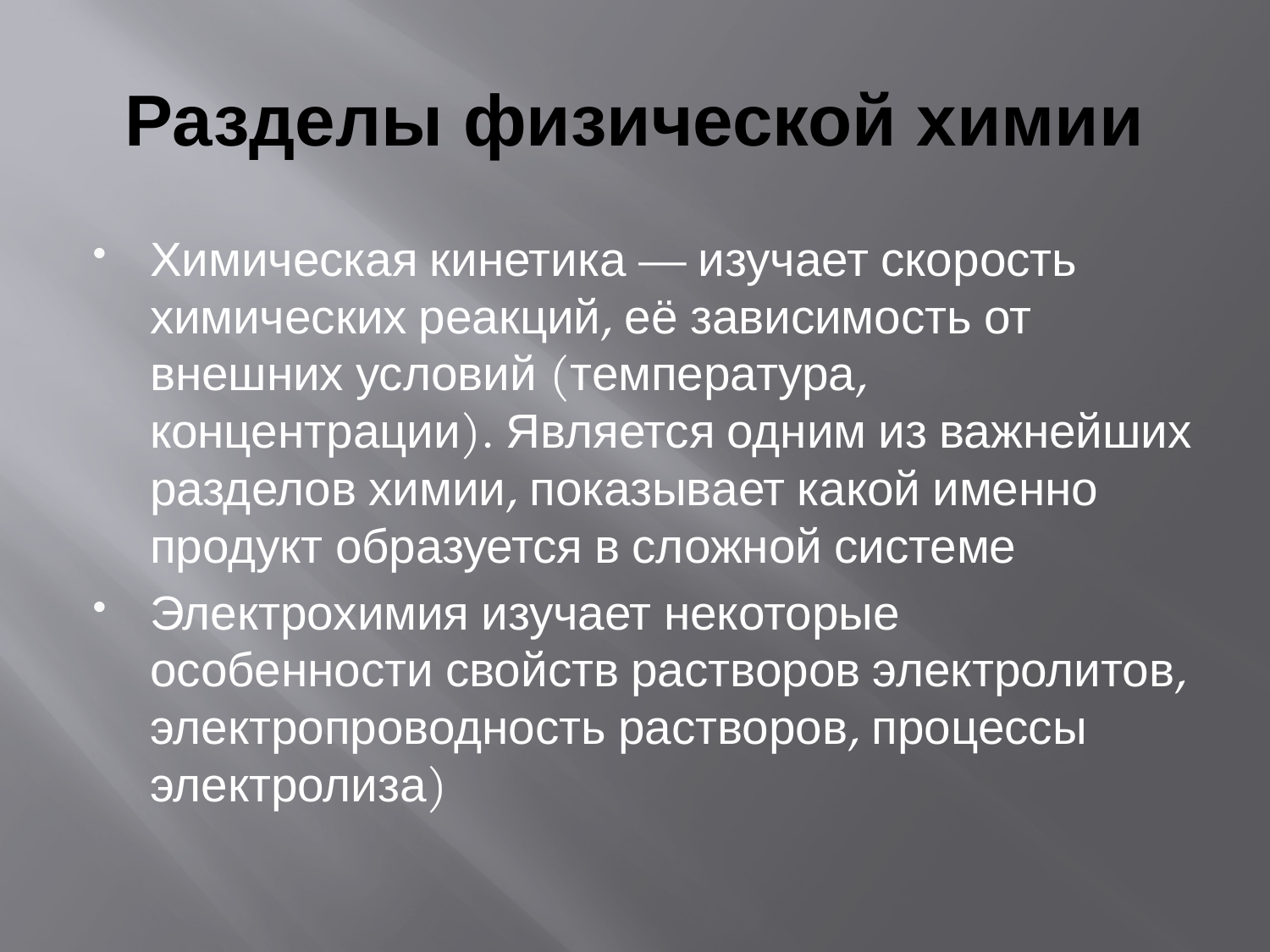

# Разделы физической химии
Химическая кинетика — изучает скорость химических реакций, её зависимость от внешних условий (температура, концентрации). Является одним из важнейших разделов химии, показывает какой именно продукт образуется в сложной системе
Электрохимия изучает некоторые особенности свойств растворов электролитов, электропроводность растворов, процессы электролиза)